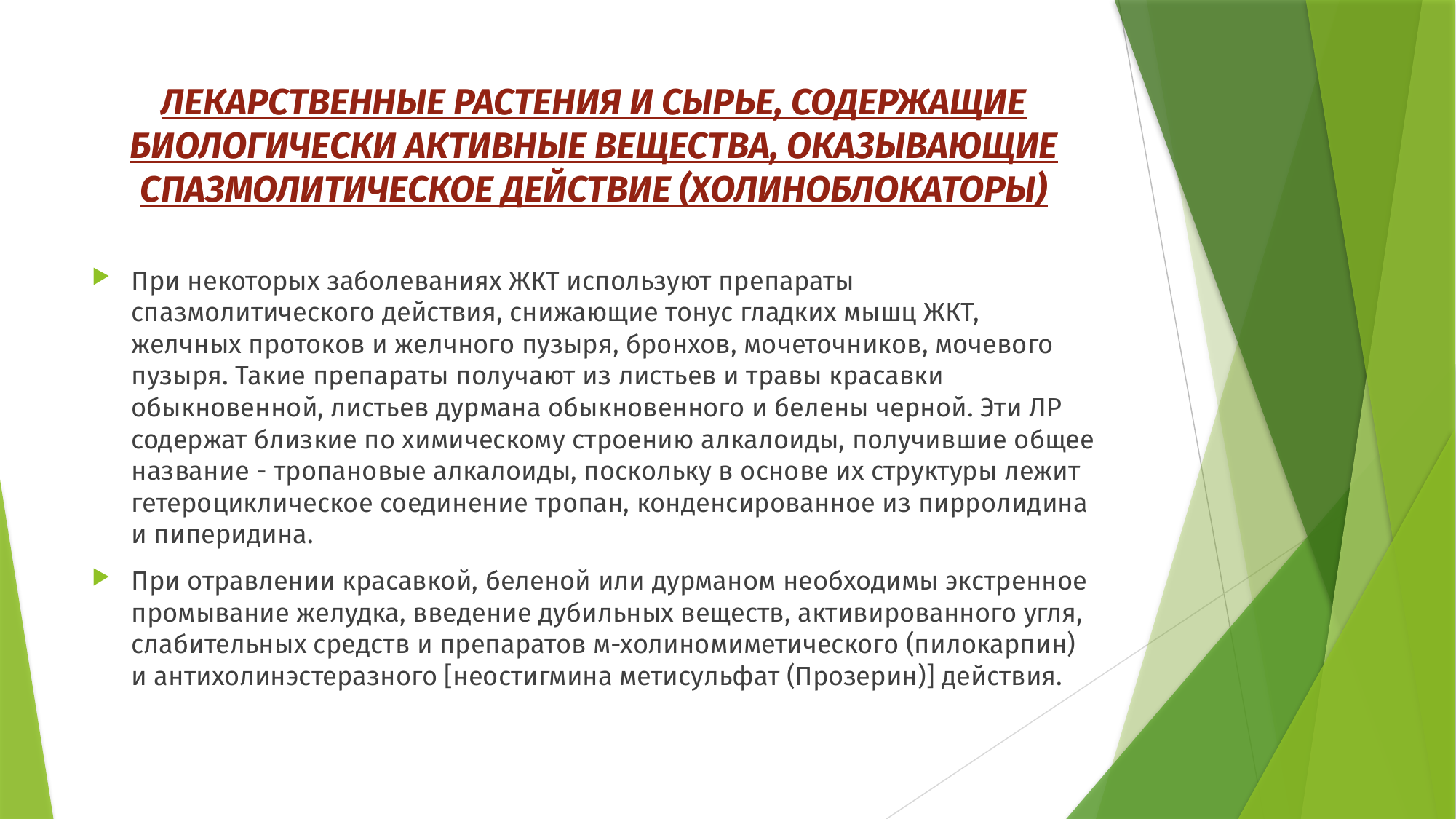

# ЛЕКАРСТВЕННЫЕ РАСТЕНИЯ И СЫРЬЕ, СОДЕРЖАЩИЕ БИОЛОГИЧЕСКИ АКТИВНЫЕ ВЕЩЕСТВА, ОКАЗЫВАЮЩИЕ СПАЗМОЛИТИЧЕСКОЕ ДЕЙСТВИЕ (ХОЛИНОБЛОКАТОРЫ)
При некоторых заболеваниях ЖКТ используют препараты спазмолитического действия, снижающие тонус гладких мышц ЖКТ, желчных протоков и желчного пузыря, бронхов, мочеточников, мочевого пузыря. Такие препараты получают из листьев и травы красавки обыкновенной, листьев дурмана обыкновенного и белены черной. Эти ЛР содержат близкие по химическому строению алкалоиды, получившие общее название - тропановые алкалоиды, поскольку в основе их структуры лежит гетероциклическое соединение тропан, конденсированное из пирролидина и пиперидина.
При отравлении красавкой, беленой или дурманом необходимы экстренное промывание желудка, введение дубильных веществ, активированного угля, слабительных средств и препаратов м-холиномиметического (пилокарпин) и антихолинэстеразного [неостигмина метисульфат (Прозерин)] действия.